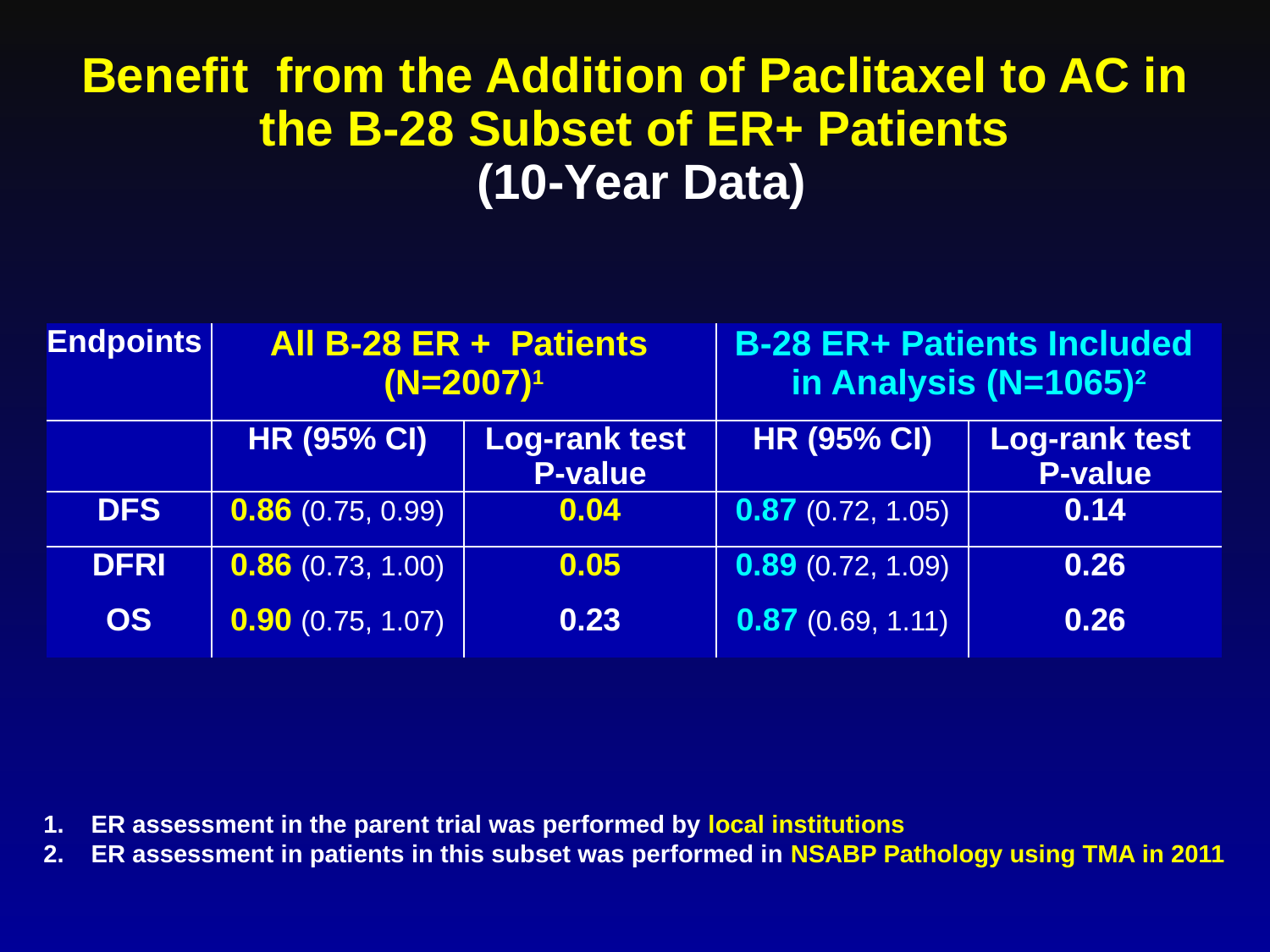

# Benefit  from the Addition of Paclitaxel to AC in the B-28 Subset of ER+ Patients (10-Year Data)
| Endpoints | All B-28 ER + Patients (N=2007)1 |  | B-28 ER+ Patients Included in Analysis (N=1065)2 |  |
| --- | --- | --- | --- | --- |
|  | HR (95% CI) | Log-rank test P-value | HR (95% CI) | Log-rank test P-value |
| DFS | 0.86 (0.75, 0.99) | 0.04 | 0.87 (0.72, 1.05) | 0.14 |
| DFRI | 0.86 (0.73, 1.00) | 0.05 | 0.89 (0.72, 1.09) | 0.26 |
| OS | 0.90 (0.75, 1.07) | 0.23 | 0.87 (0.69, 1.11) | 0.26 |
ER assessment in the parent trial was performed by local institutions
ER assessment in patients in this subset was performed in NSABP Pathology using TMA in 2011